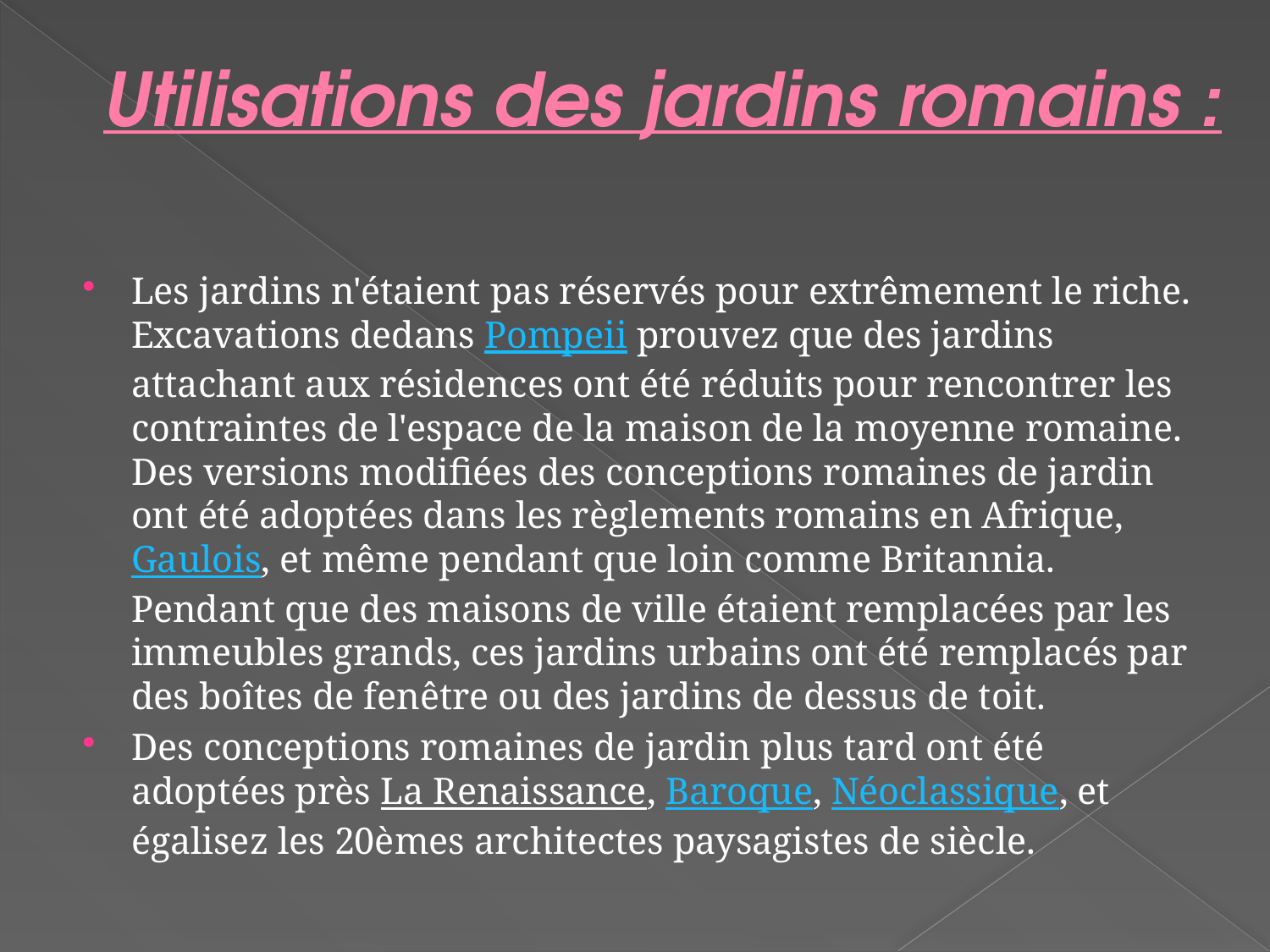

# Utilisations des jardins romains :
Les jardins n'étaient pas réservés pour extrêmement le riche. Excavations dedans Pompeii prouvez que des jardins attachant aux résidences ont été réduits pour rencontrer les contraintes de l'espace de la maison de la moyenne romaine. Des versions modifiées des conceptions romaines de jardin ont été adoptées dans les règlements romains en Afrique, Gaulois, et même pendant que loin comme Britannia. Pendant que des maisons de ville étaient remplacées par les immeubles grands, ces jardins urbains ont été remplacés par des boîtes de fenêtre ou des jardins de dessus de toit.
Des conceptions romaines de jardin plus tard ont été adoptées près La Renaissance, Baroque, Néoclassique, et égalisez les 20èmes architectes paysagistes de siècle.